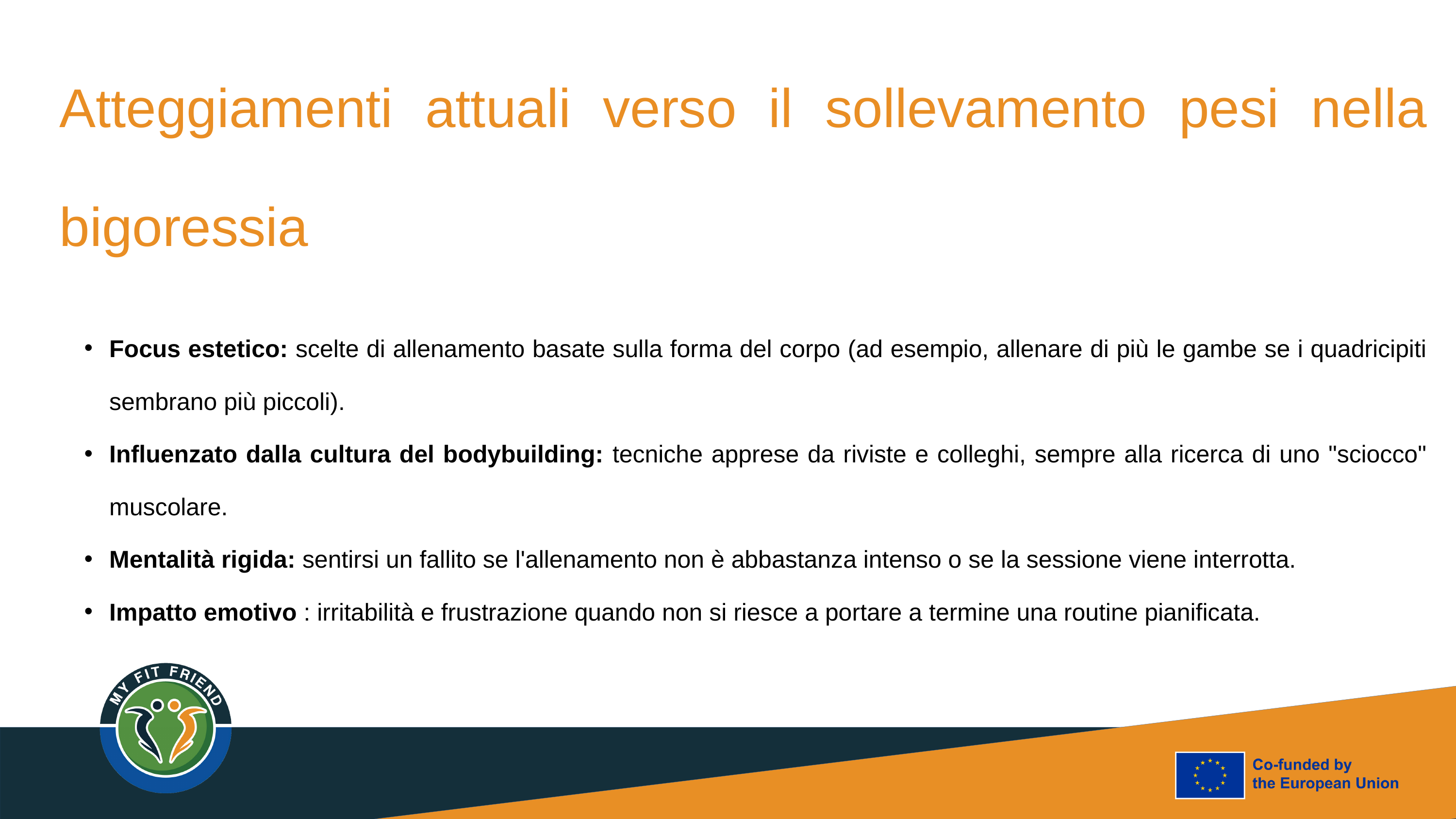

Atteggiamenti attuali verso il sollevamento pesi nella bigoressia

Focus estetico: scelte di allenamento basate sulla forma del corpo (ad esempio, allenare di più le gambe se i quadricipiti sembrano più piccoli).
Influenzato dalla cultura del bodybuilding: tecniche apprese da riviste e colleghi, sempre alla ricerca di uno "sciocco" muscolare.
Mentalità rigida: sentirsi un fallito se l'allenamento non è abbastanza intenso o se la sessione viene interrotta.
Impatto emotivo : irritabilità e frustrazione quando non si riesce a portare a termine una routine pianificata.